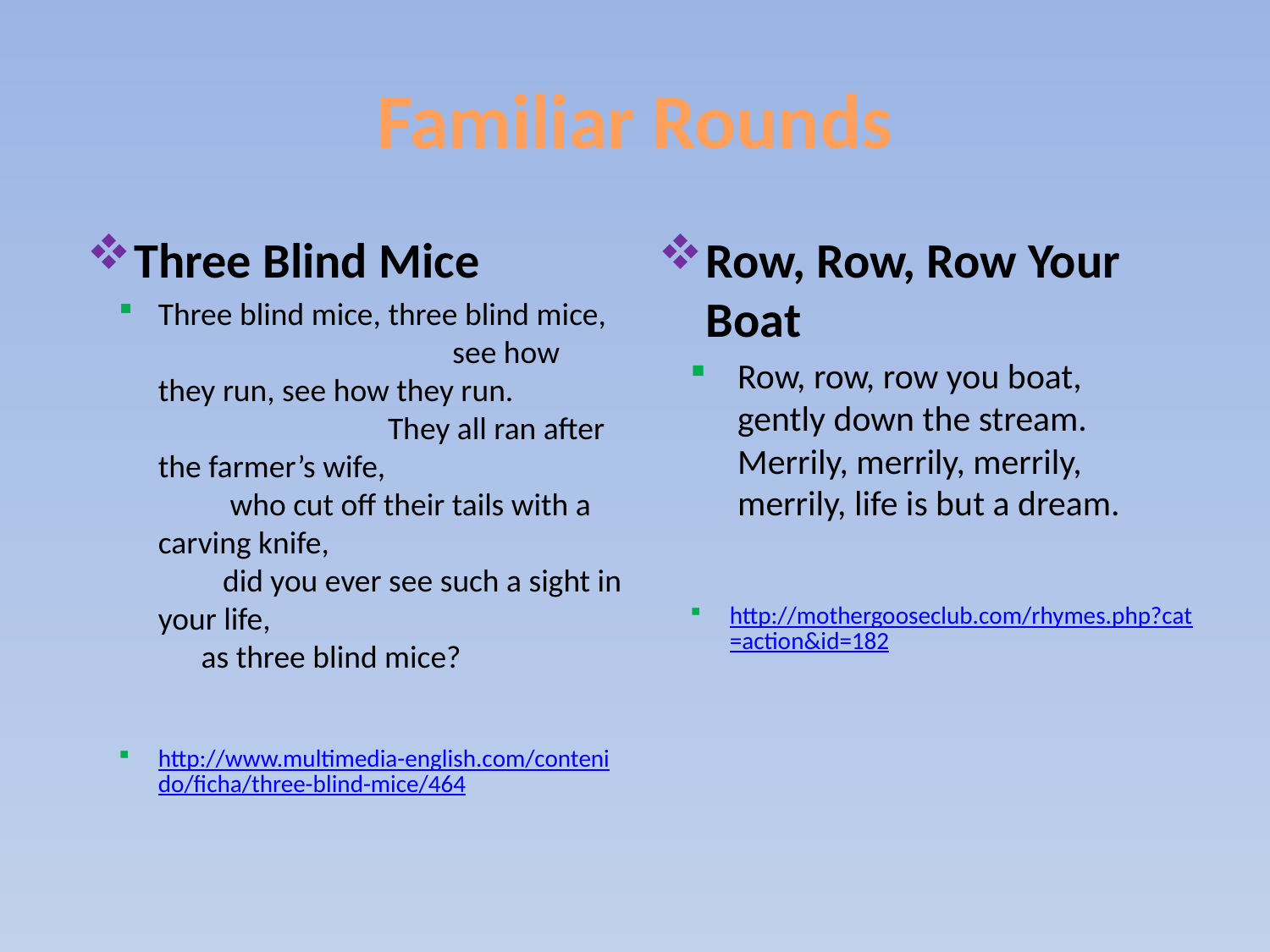

# Familiar Rounds
Three Blind Mice
Three blind mice, three blind mice,                                            see how they run, see how they run.                                                They all ran after the farmer’s wife,                                           who cut off their tails with a carving knife,                                                  did you ever see such a sight in your life,                                                       as three blind mice?

http://www.multimedia-english.com/contenido/ficha/three-blind-mice/464

Row, Row, Row Your Boat
Row, row, row you boat,      gently down the stream.  Merrily, merrily, merrily, merrily, life is but a dream.

http://mothergooseclub.com/rhymes.php?cat=action&id=182